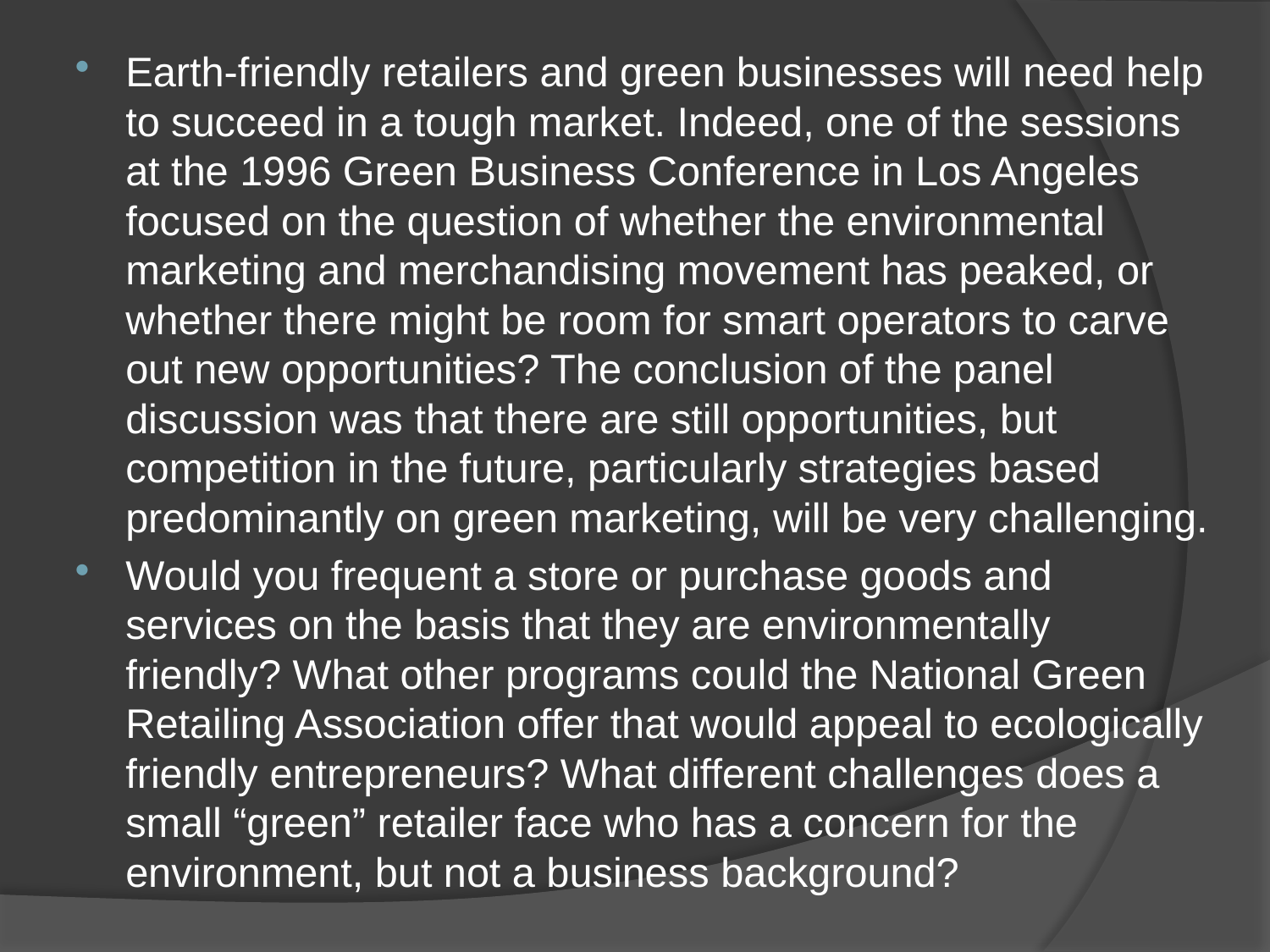

Earth-friendly retailers and green businesses will need help to succeed in a tough market. Indeed, one of the sessions at the 1996 Green Business Conference in Los Angeles focused on the question of whether the environmental marketing and merchandising movement has peaked, or whether there might be room for smart operators to carve out new opportunities? The conclusion of the panel discussion was that there are still opportunities, but competition in the future, particularly strategies based predominantly on green marketing, will be very challenging.
Would you frequent a store or purchase goods and services on the basis that they are environmentally friendly? What other programs could the National Green Retailing Association offer that would appeal to ecologically friendly entrepreneurs? What different challenges does a small “green” retailer face who has a concern for the environment, but not a business background?